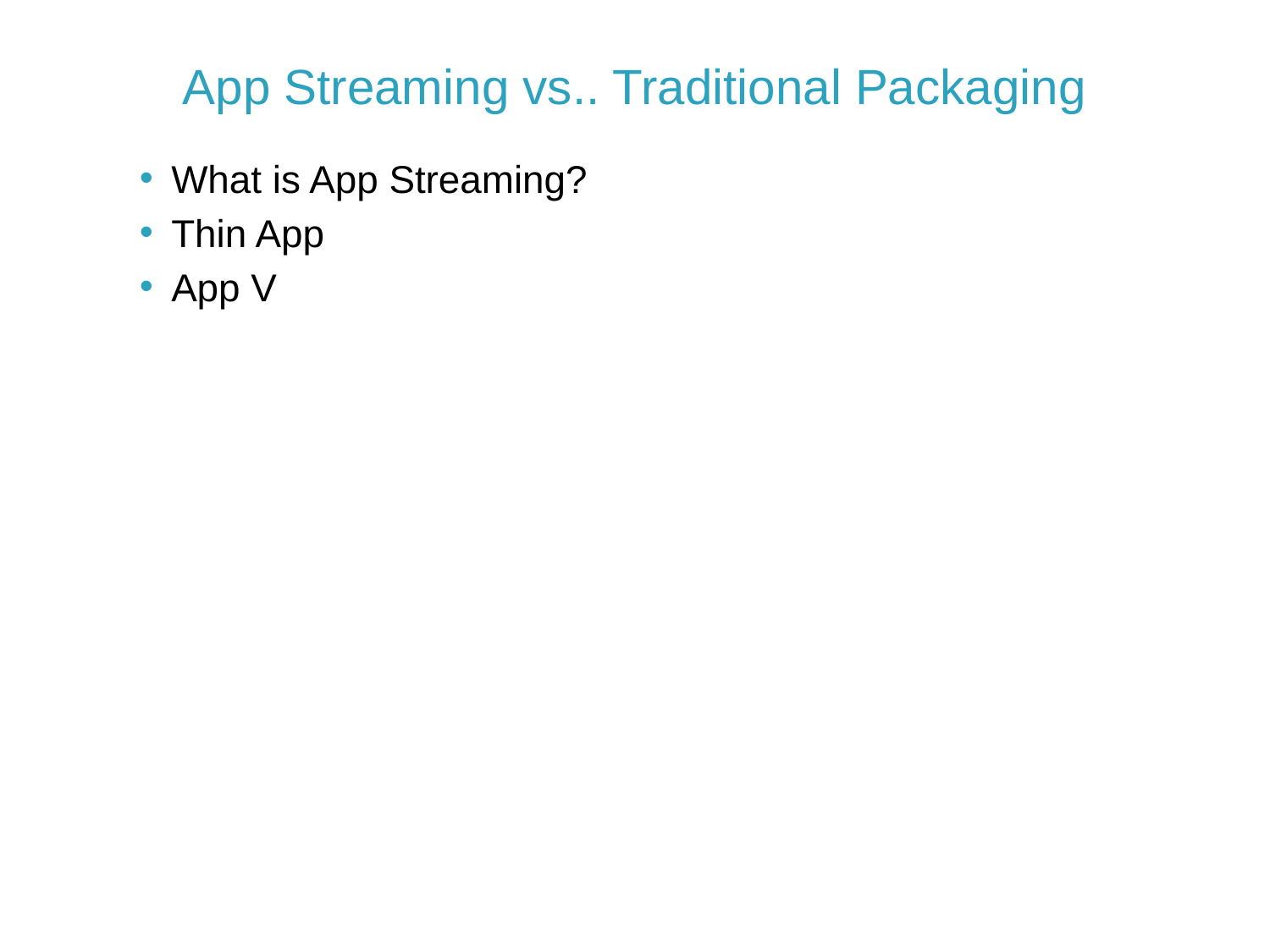

# App Streaming vs.. Traditional Packaging
What is App Streaming?
Thin App
App V